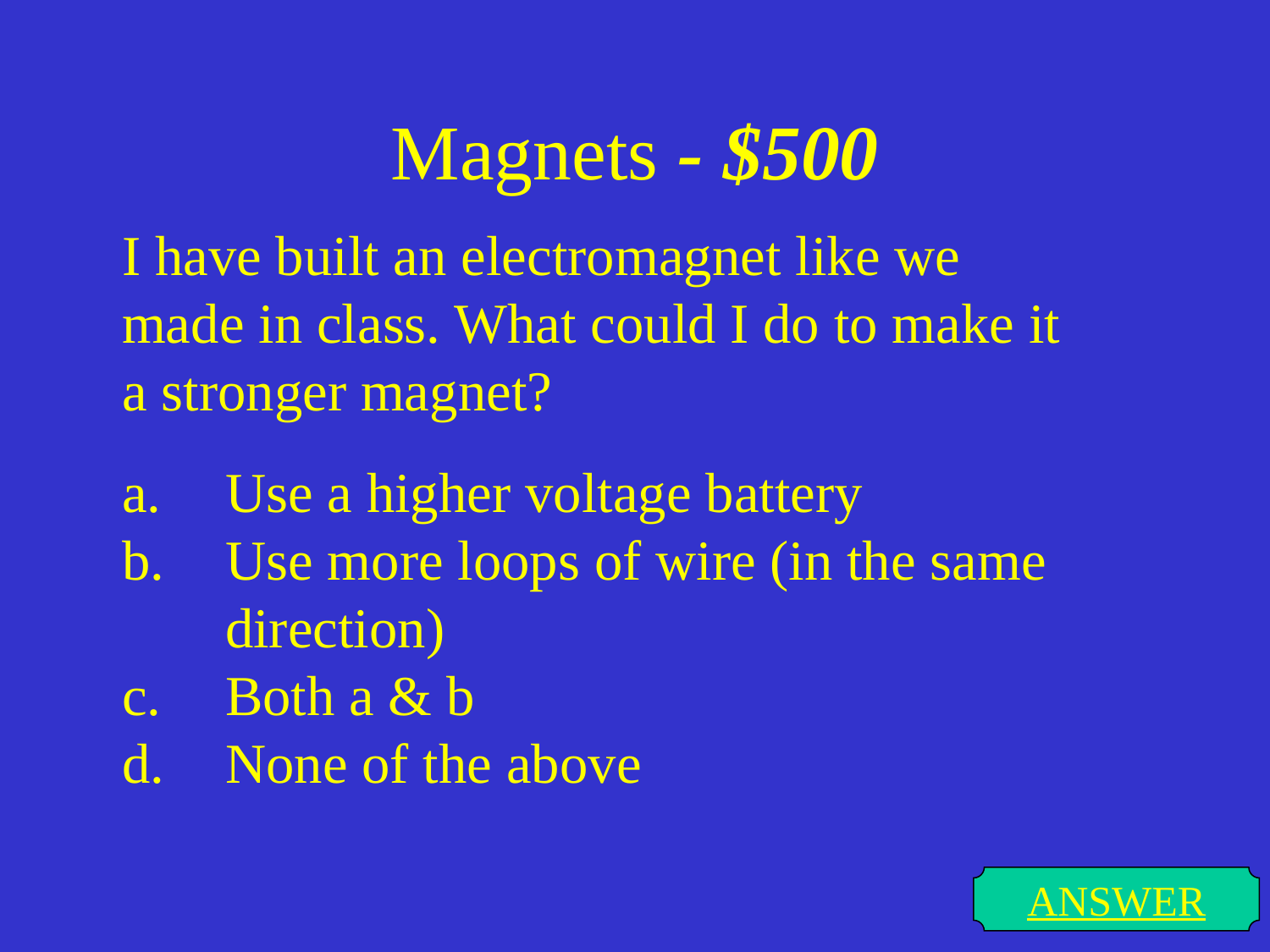

# Magnets - $500
I have built an electromagnet like we made in class. What could I do to make it a stronger magnet?

Use a higher voltage battery
Use more loops of wire (in the same direction)
Both a & b
None of the above

ANSWER